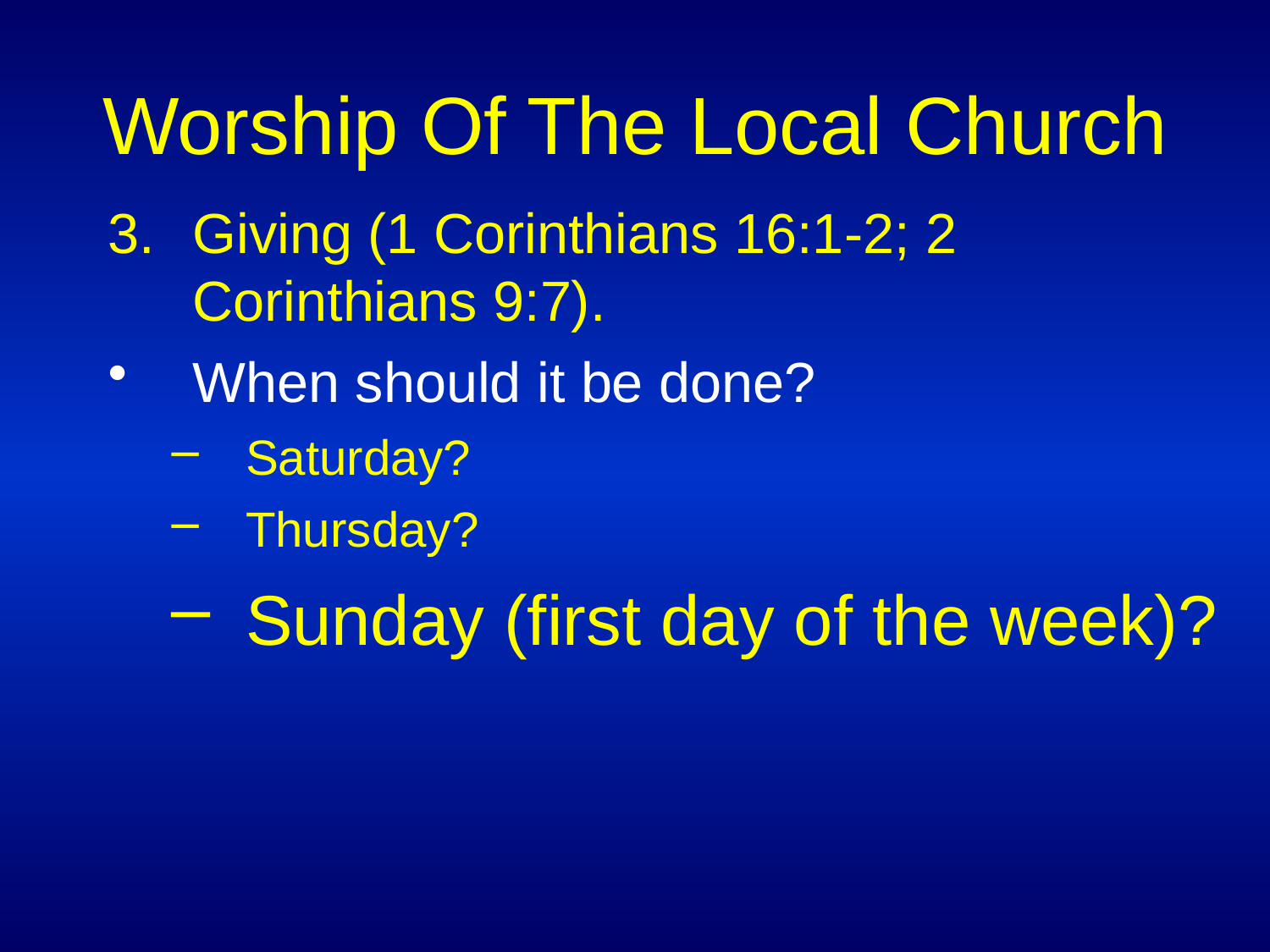

# Worship Of The Local Church
Giving (1 Corinthians 16:1-2; 2 Corinthians 9:7).
When should it be done?
Saturday?
Thursday?
Sunday (first day of the week)?